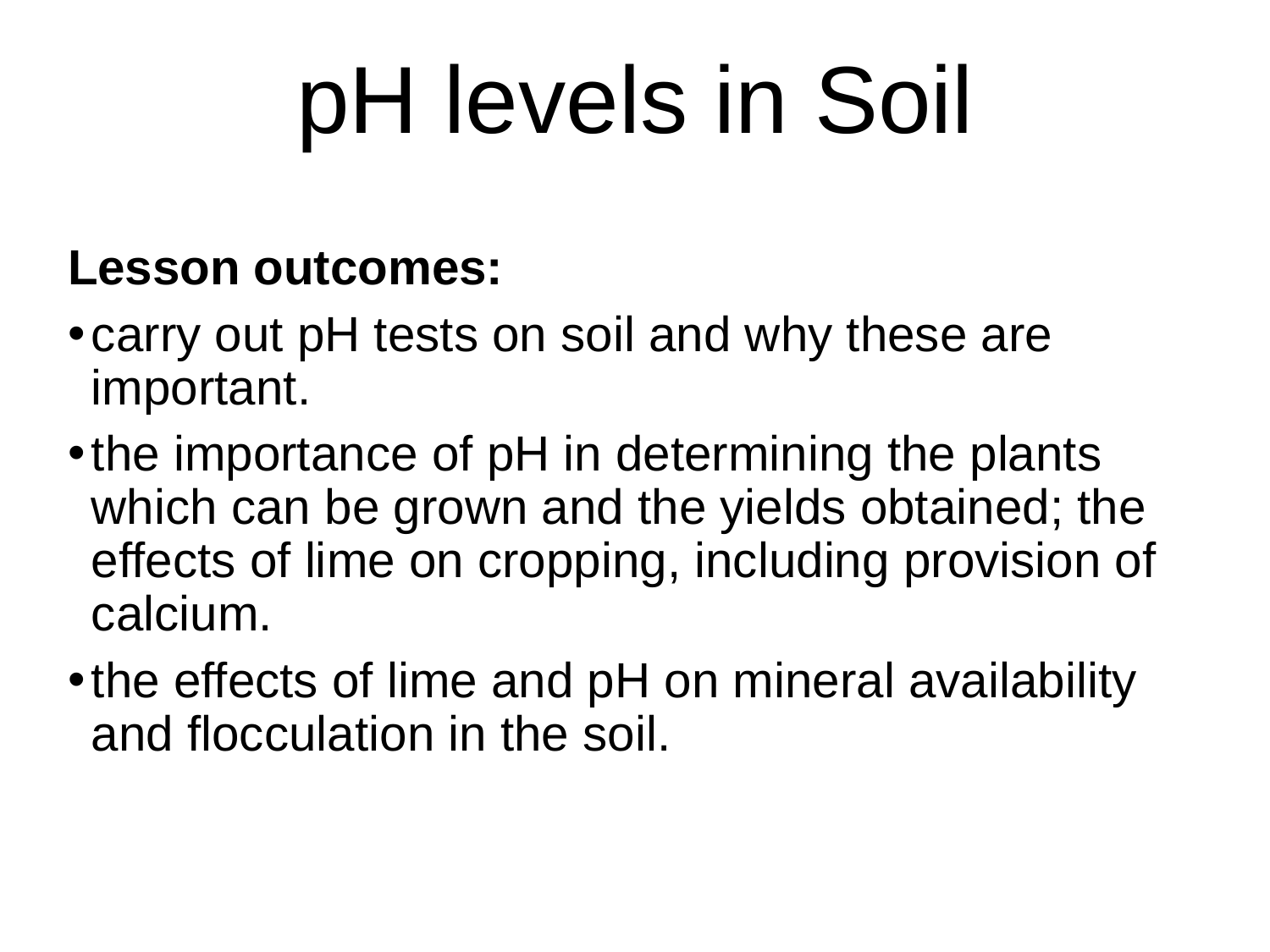

pH levels in Soil

Lesson outcomes:
carry out pH tests on soil and why these are important.
the importance of pH in determining the plants which can be grown and the yields obtained; the effects of lime on cropping, including provision of calcium.
the effects of lime and pH on mineral availability and flocculation in the soil.